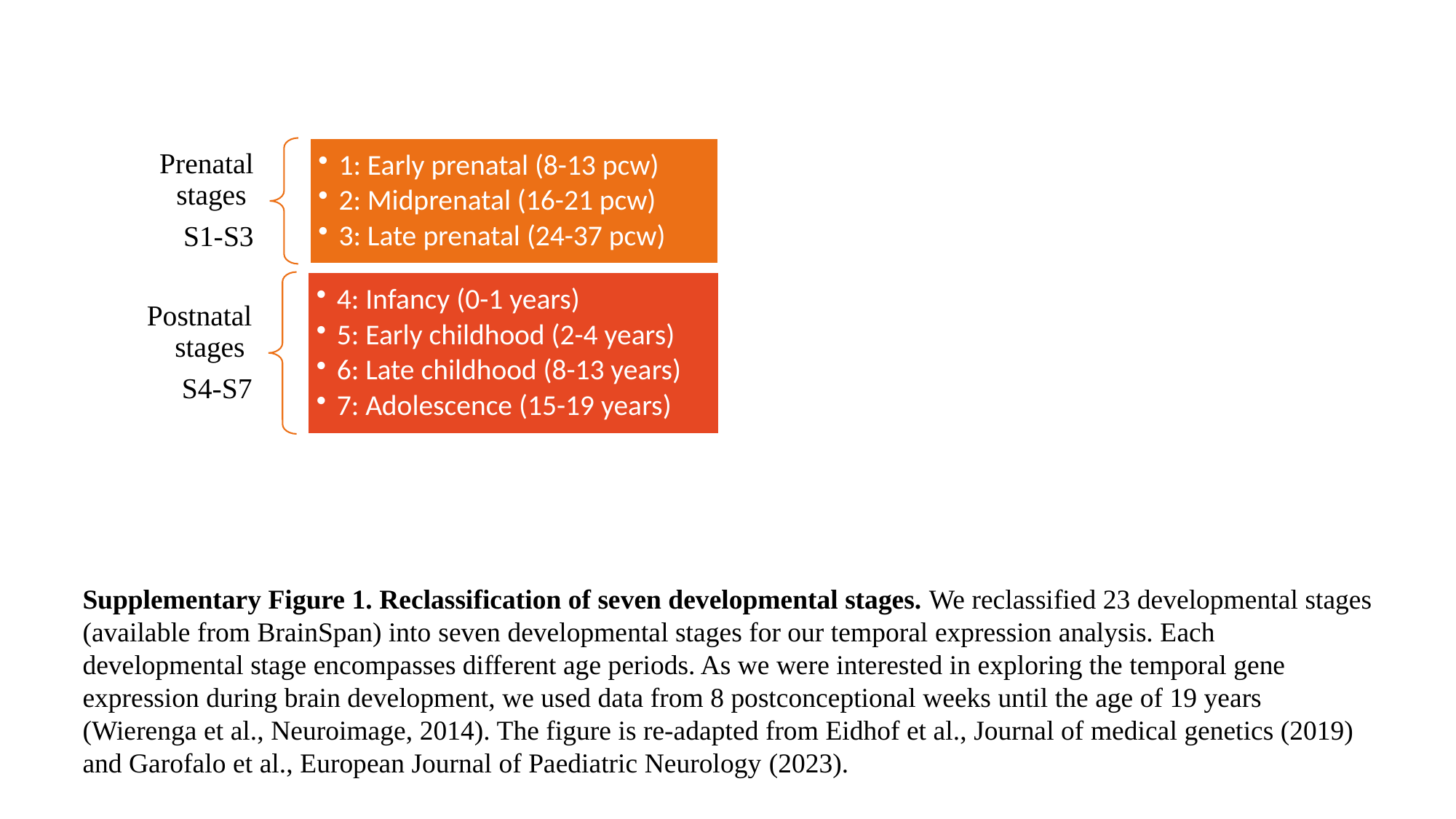

Prenatal stages
S1-S3
1: Early prenatal (8-13 pcw)
2: Midprenatal (16-21 pcw)
3: Late prenatal (24-37 pcw)
Postnatal stages
S4-S7
4: Infancy (0-1 years)
5: Early childhood (2-4 years)
6: Late childhood (8-13 years)
7: Adolescence (15-19 years)
Supplementary Figure 1. Reclassification of seven developmental stages. We reclassified 23 developmental stages (available from BrainSpan) into seven developmental stages for our temporal expression analysis. Each developmental stage encompasses different age periods. As we were interested in exploring the temporal gene expression during brain development, we used data from 8 postconceptional weeks until the age of 19 years (Wierenga et al., Neuroimage, 2014). The figure is re-adapted from Eidhof et al., Journal of medical genetics (2019) and Garofalo et al., European Journal of Paediatric Neurology (2023).